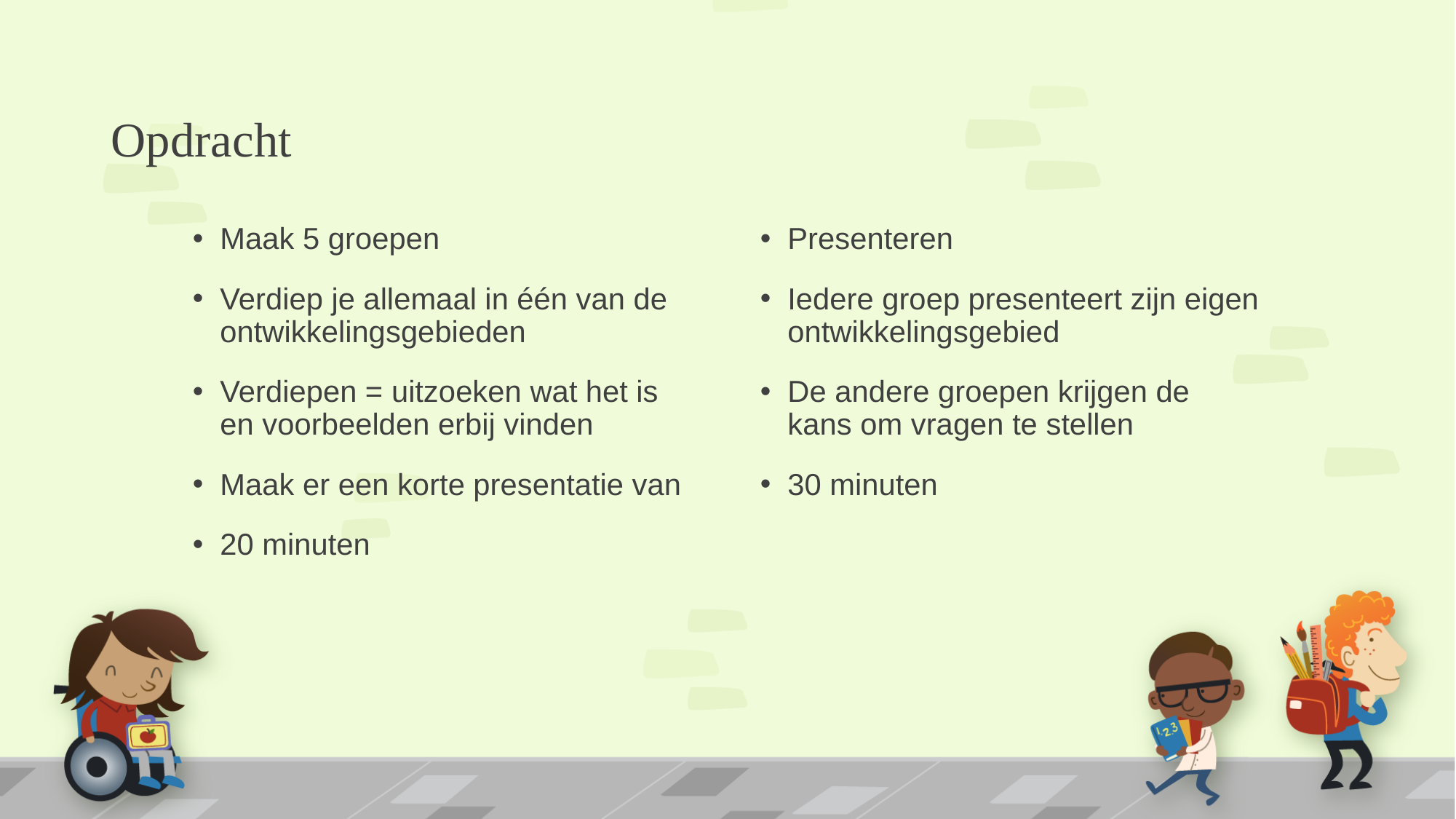

# Opdracht
Maak 5 groepen
Verdiep je allemaal in één van de ontwikkelingsgebieden
Verdiepen = uitzoeken wat het is en voorbeelden erbij vinden
Maak er een korte presentatie van
20 minuten
Presenteren
Iedere groep presenteert zijn eigen ontwikkelingsgebied
De andere groepen krijgen de kans om vragen te stellen
30 minuten